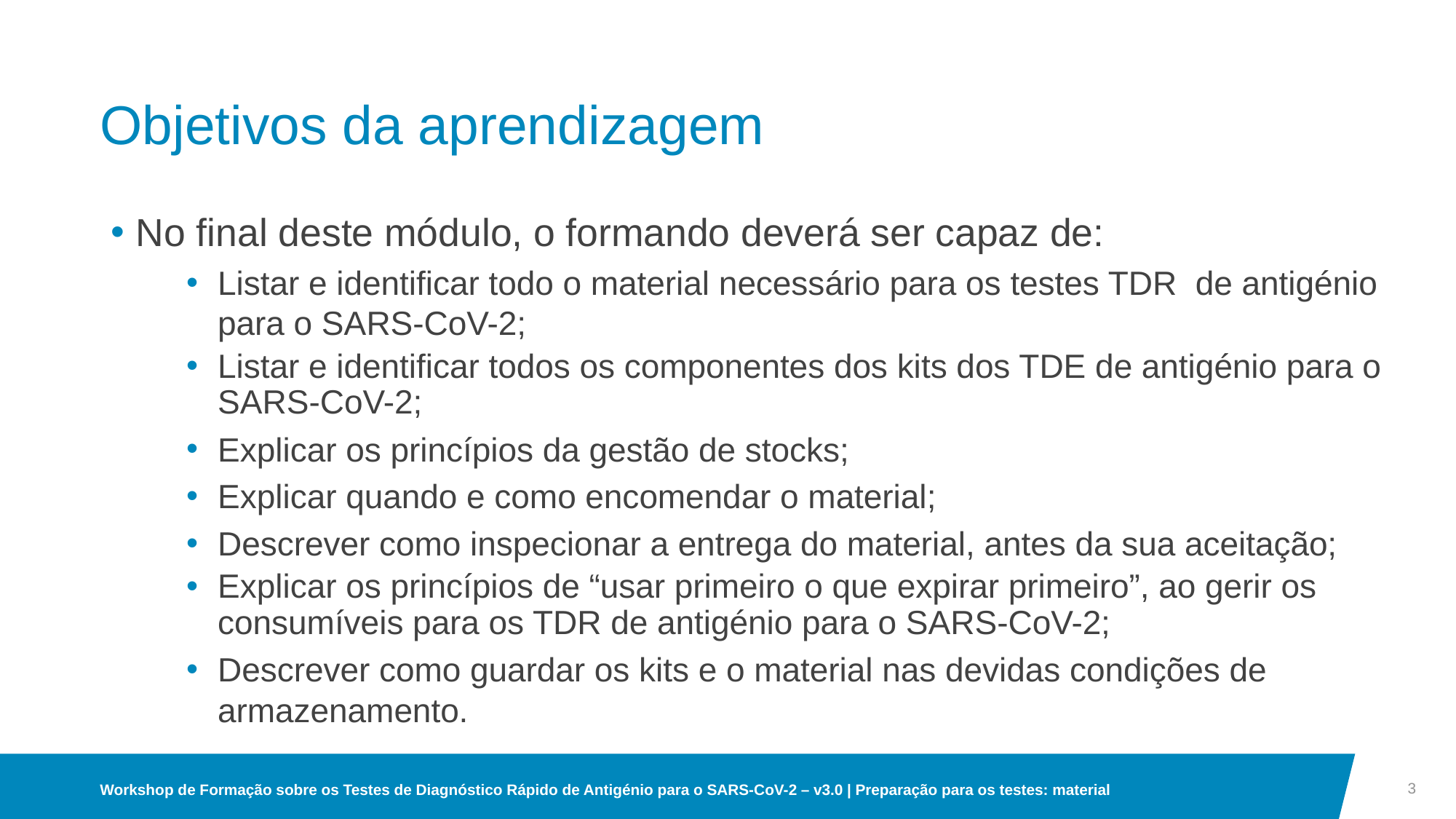

# Objetivos da aprendizagem
No final deste módulo, o formando deverá ser capaz de:
Listar e identificar todo o material necessário para os testes TDR  de antigénio para o SARS-CoV-2;
Listar e identificar todos os componentes dos kits dos TDE de antigénio para o SARS-CoV-2;
Explicar os princípios da gestão de stocks;
Explicar quando e como encomendar o material;
Descrever como inspecionar a entrega do material, antes da sua aceitação;
Explicar os princípios de “usar primeiro o que expirar primeiro”, ao gerir os consumíveis para os TDR de antigénio para o SARS-CoV-2;
Descrever como guardar os kits e o material nas devidas condições de armazenamento.
3
Workshop de Formação sobre os Testes de Diagnóstico Rápido de Antigénio para o SARS-CoV-2 – v3.0 | Preparação para os testes: material